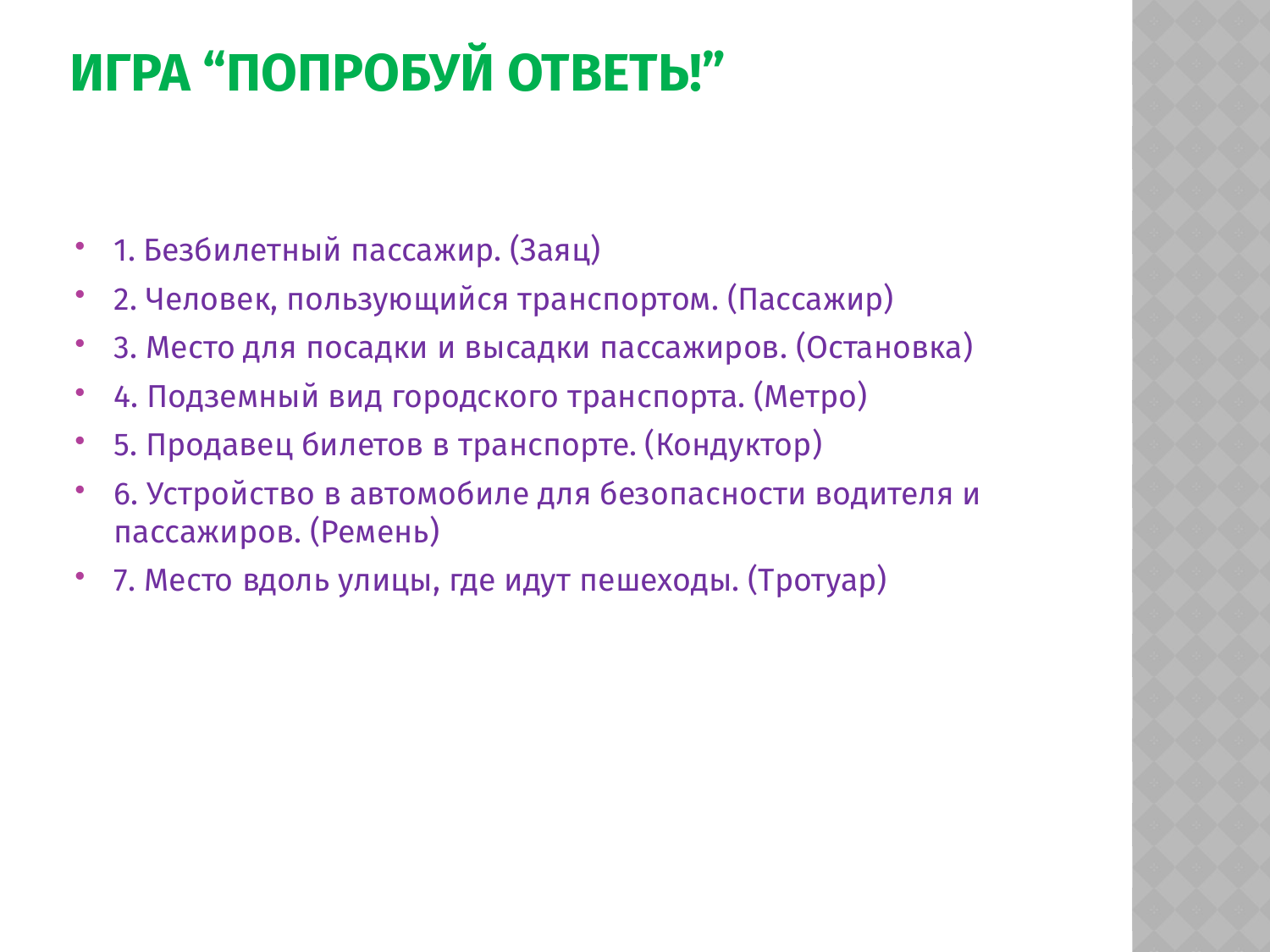

# Игра “Попробуй ответь!”
1. Безбилетный пассажир. (Заяц)
2. Человек, пользующийся транспортом. (Пассажир)
3. Место для посадки и высадки пассажиров. (Остановка)
4. Подземный вид городского транспорта. (Метро)
5. Продавец билетов в транспорте. (Кондуктор)
6. Устройство в автомобиле для безопасности водителя и пассажиров. (Ремень)
7. Место вдоль улицы, где идут пешеходы. (Тротуар)